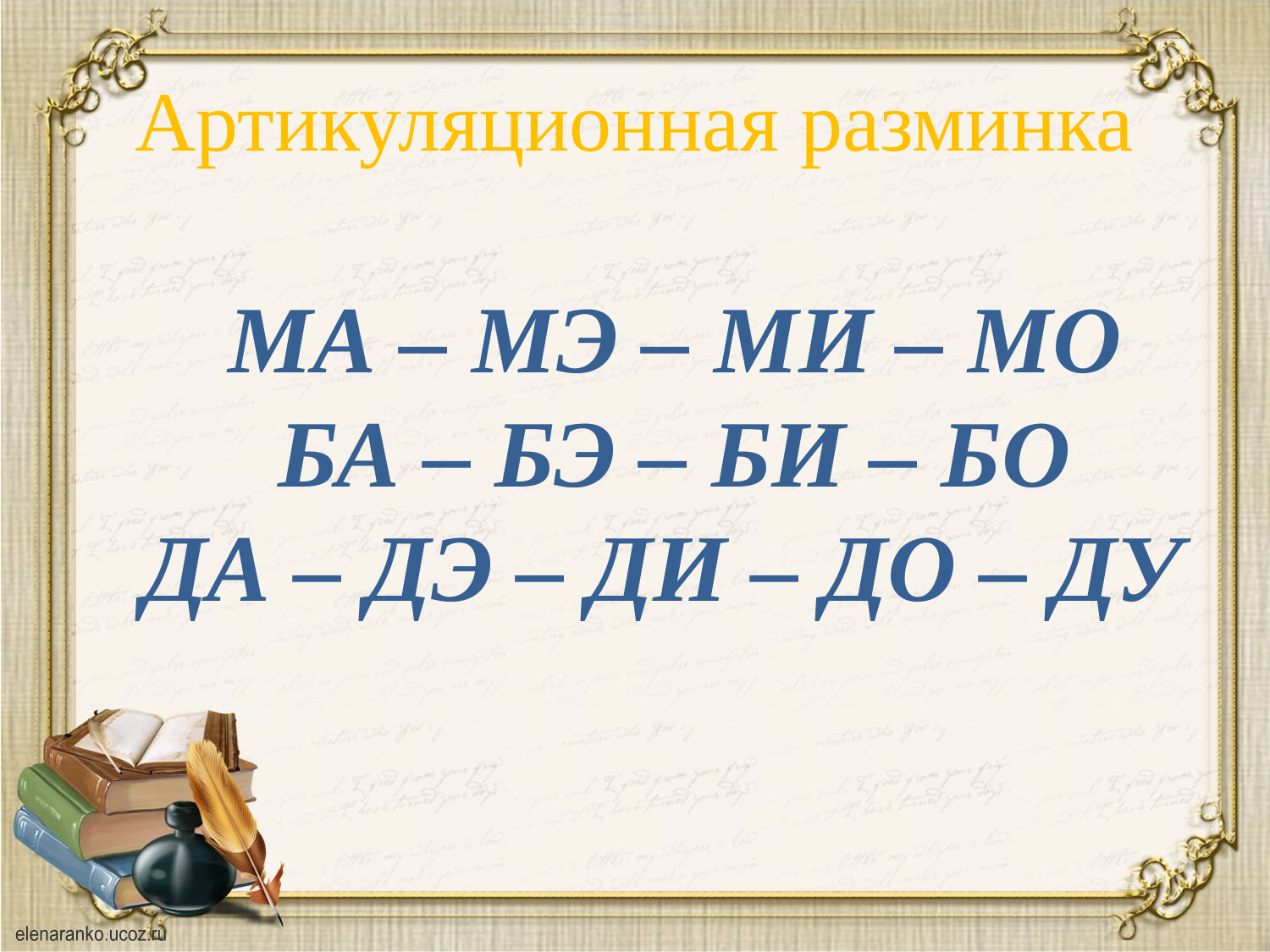

# Артикуляционная разминка
МА – МЭ – МИ – МО
БА – БЭ – БИ – БО
ДА – ДЭ – ДИ – ДО – ДУ